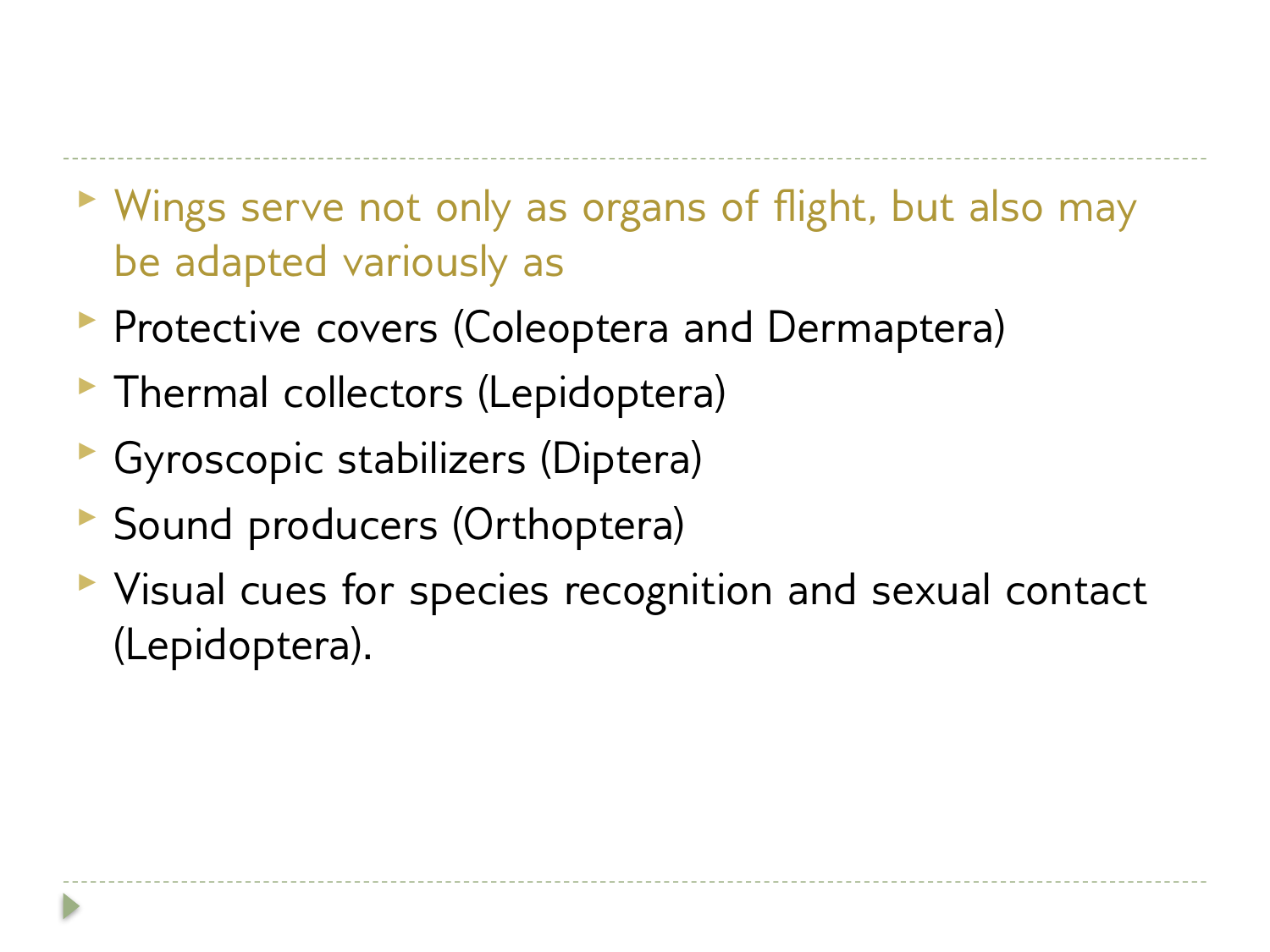

#
Wings serve not only as organs of flight, but also may be adapted variously as
Protective covers (Coleoptera and Dermaptera)
Thermal collectors (Lepidoptera)
Gyroscopic stabilizers (Diptera)
Sound producers (Orthoptera)
Visual cues for species recognition and sexual contact (Lepidoptera).